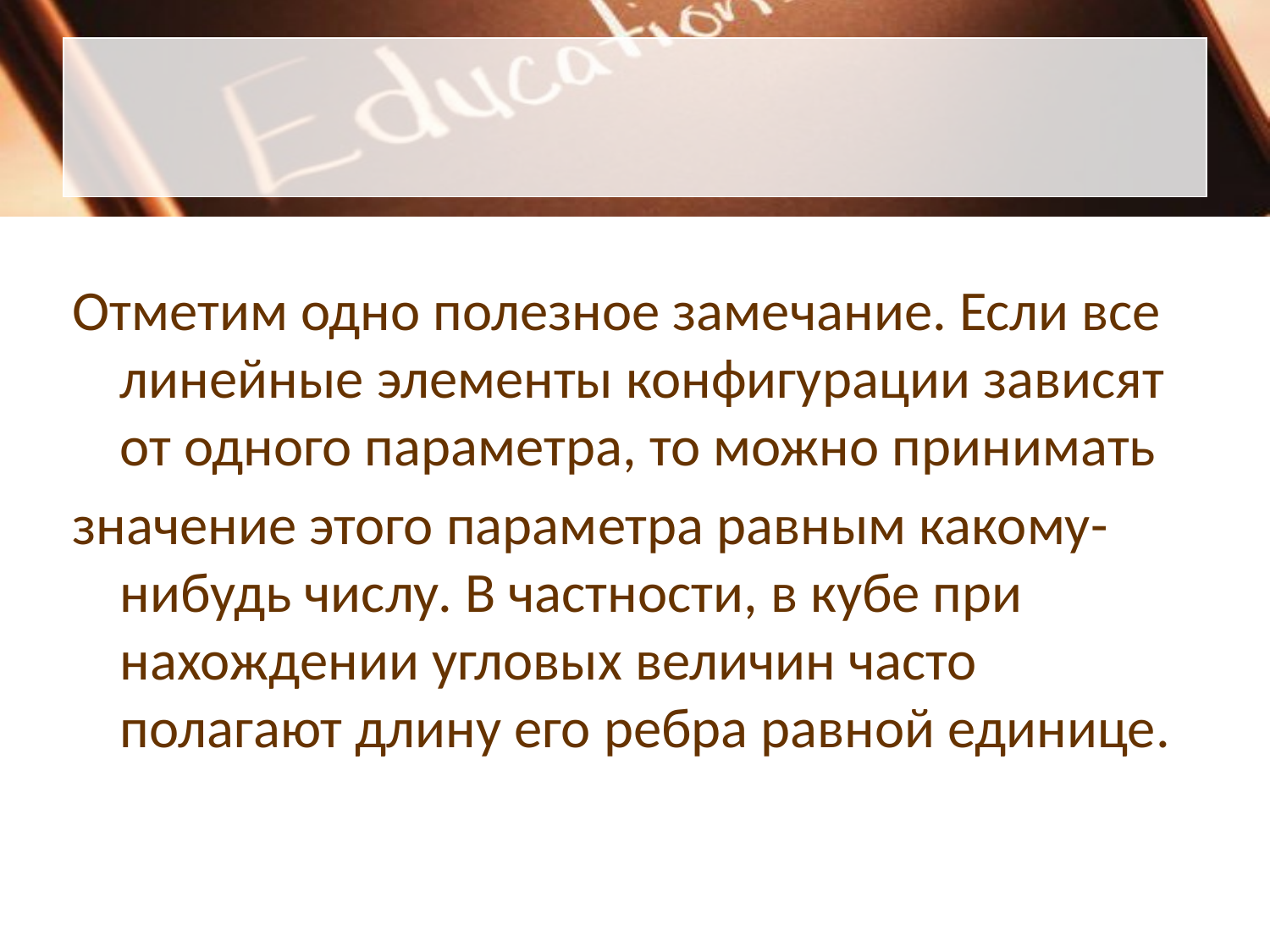

#
Отметим одно полезное замечание. Если все линейные элементы конфигурации зависят от одного параметра, то можно принимать
значение этого параметра равным какому-нибудь числу. В частности, в кубе при нахождении угловых величин часто полагают длину его ребра равной единице.